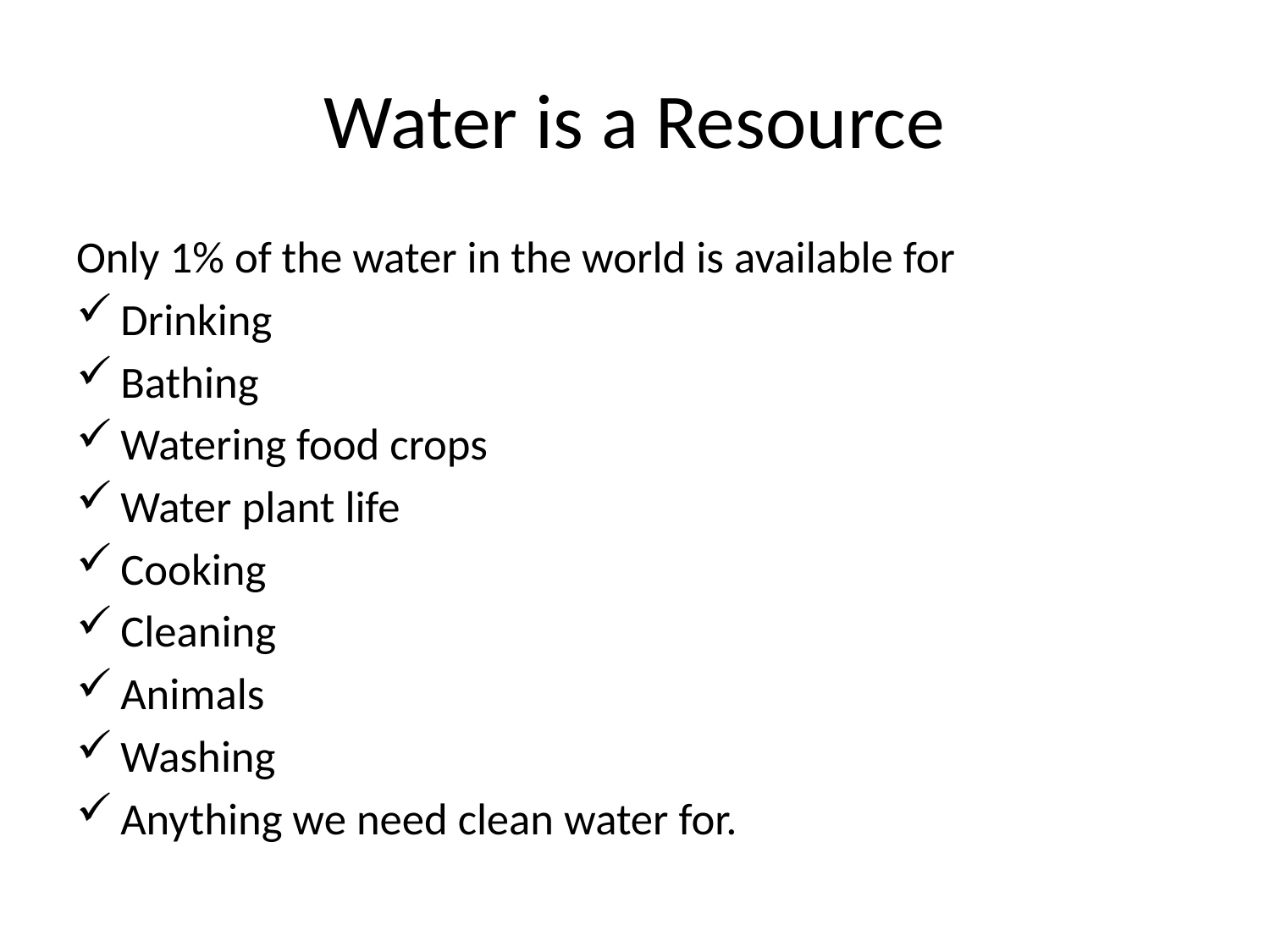

# Water is a Resource
Only 1% of the water in the world is available for
Drinking
Bathing
Watering food crops
Water plant life
Cooking
Cleaning
Animals
Washing
Anything we need clean water for.